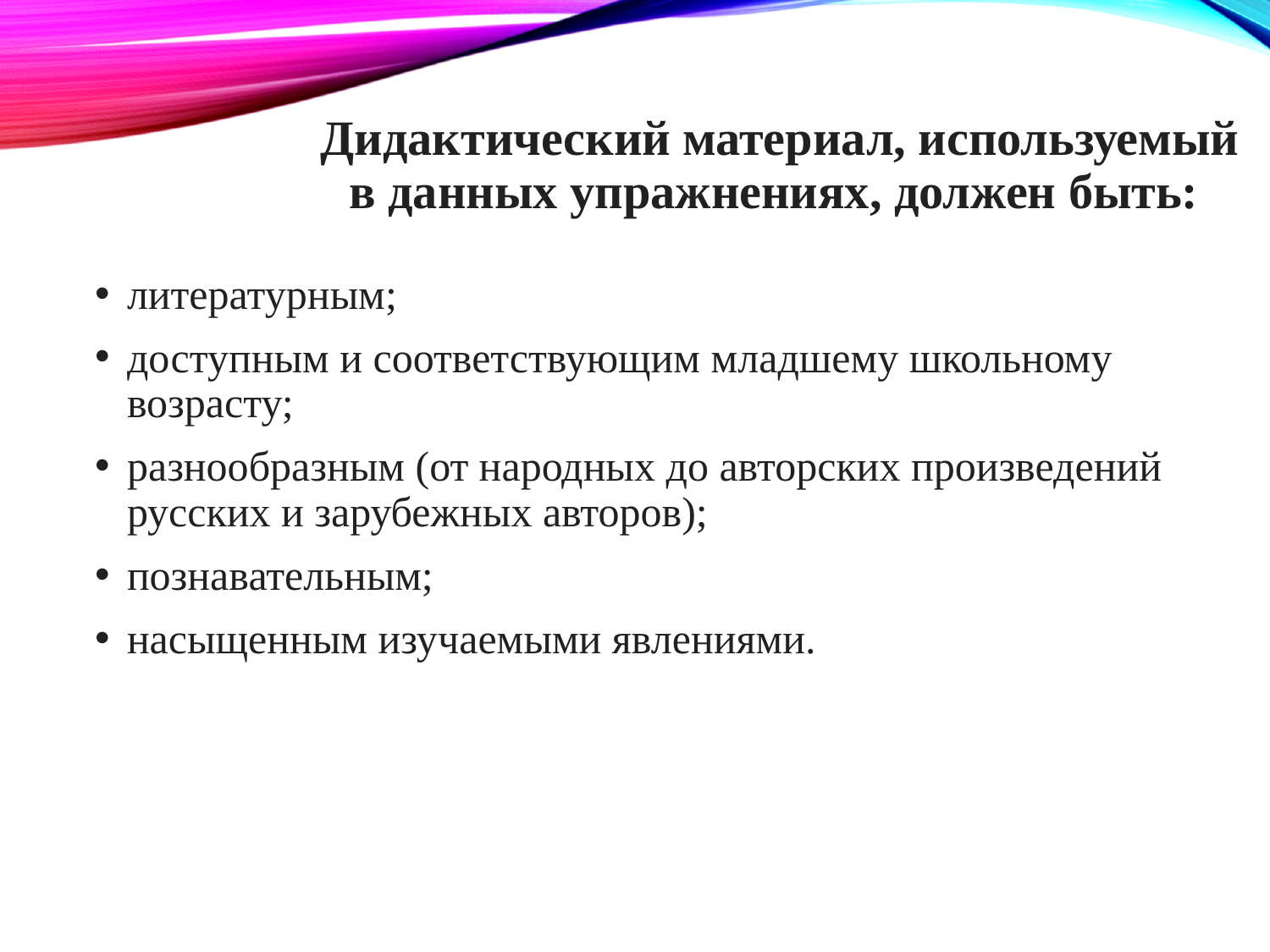

# Дидактический материал, используемый в данных упражнениях, должен быть:
литературным;
доступным и соответствующим младшему школьному возрасту;
разнообразным (от народных до авторских произведений русских и зарубежных авторов);
познавательным;
насыщенным изучаемыми явлениями.